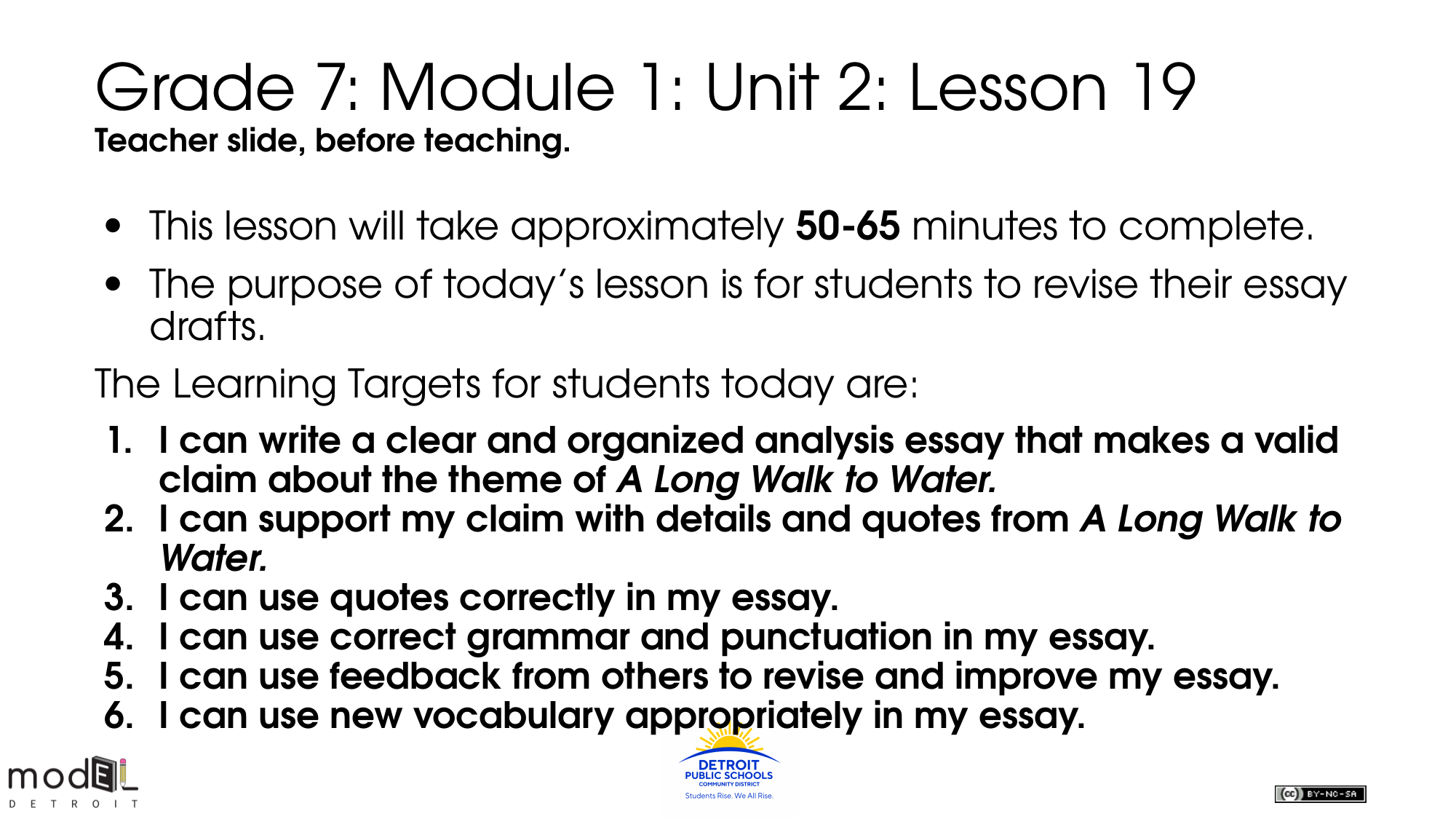

# Grade 7: Module 1: Unit 2: Lesson 19
Teacher slide, before teaching.
This lesson will take approximately 50-65 minutes to complete.
The purpose of today’s lesson is for students to revise their essay drafts.
The Learning Targets for students today are:
I can write a clear and organized analysis essay that makes a valid claim about the theme of A Long Walk to Water.
I can support my claim with details and quotes from A Long Walk to Water.
I can use quotes correctly in my essay.
I can use correct grammar and punctuation in my essay.
I can use feedback from others to revise and improve my essay.
I can use new vocabulary appropriately in my essay.